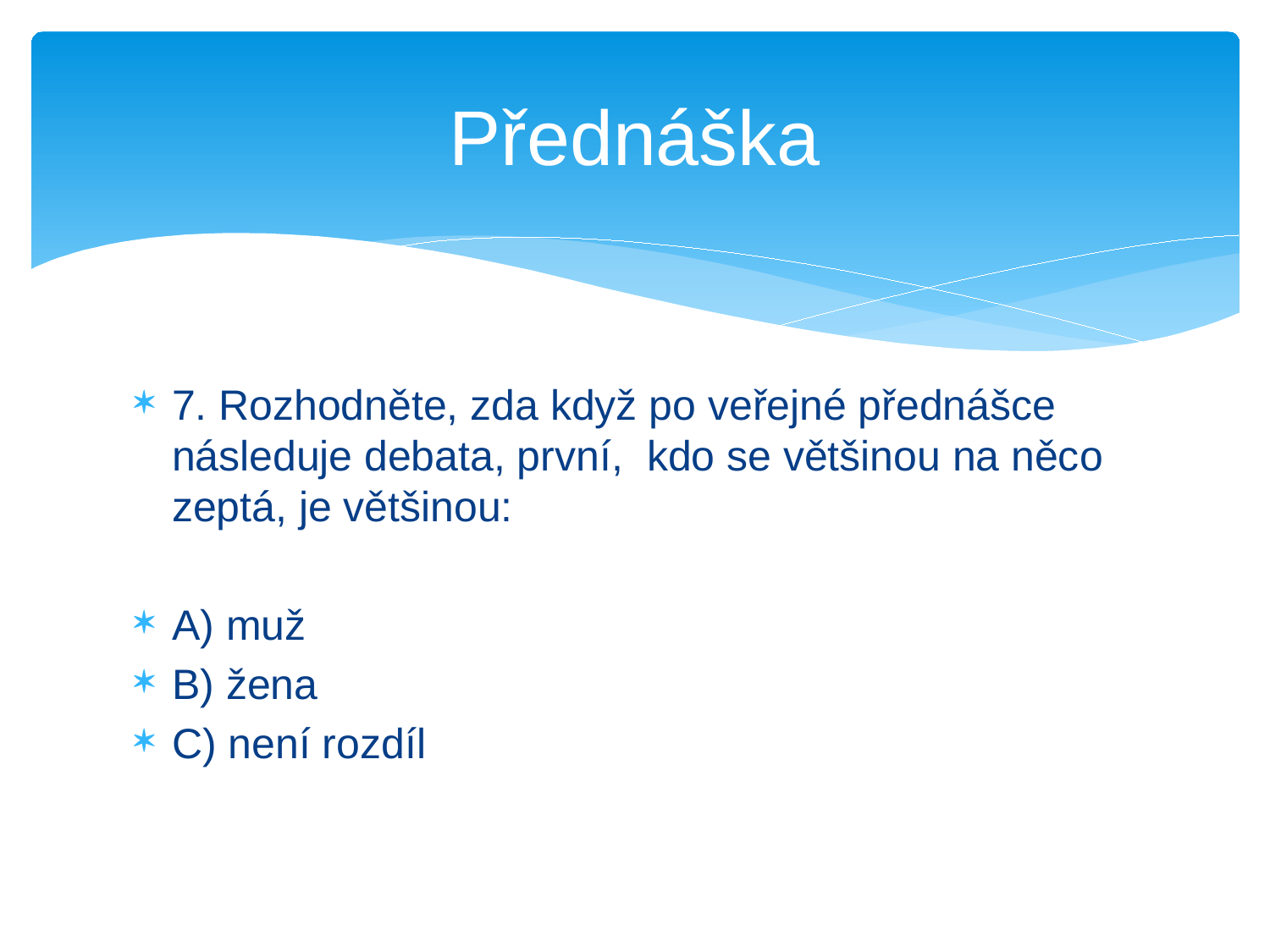

# Přednáška
7. Rozhodněte, zda když po veřejné přednášce následuje debata, první,  kdo se většinou na něco zeptá, je většinou:

A) muž
B) žena
C) není rozdíl